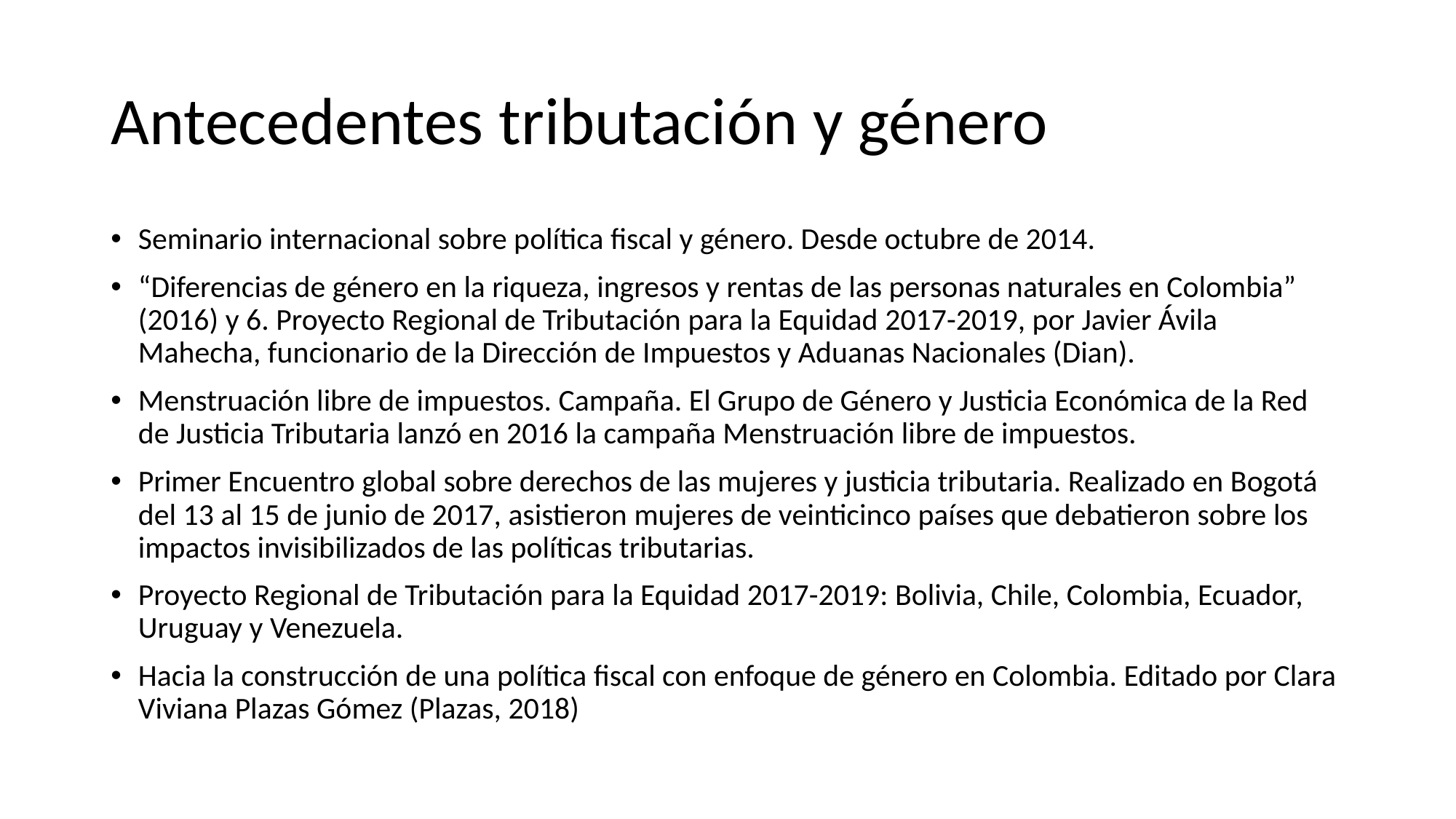

# Antecedentes tributación y género
Seminario internacional sobre política fiscal y género. Desde octubre de 2014.
“Diferencias de género en la riqueza, ingresos y rentas de las personas naturales en Colombia” (2016) y 6. Proyecto Regional de Tributación para la Equidad 2017-2019, por Javier Ávila Mahecha, funcionario de la Dirección de Impuestos y Aduanas Nacionales (Dian).
Menstruación libre de impuestos. Campaña. El Grupo de Género y Justicia Económica de la Red de Justicia Tributaria lanzó en 2016 la campaña Menstruación libre de impuestos.
Primer Encuentro global sobre derechos de las mujeres y justicia tributaria. Realizado en Bogotá del 13 al 15 de junio de 2017, asistieron mujeres de veinticinco países que debatieron sobre los impactos invisibilizados de las políticas tributarias.
Proyecto Regional de Tributación para la Equidad 2017-2019: Bolivia, Chile, Colombia, Ecuador, Uruguay y Venezuela.
Hacia la construcción de una política fiscal con enfoque de género en Colombia. Editado por Clara Viviana Plazas Gómez (Plazas, 2018)